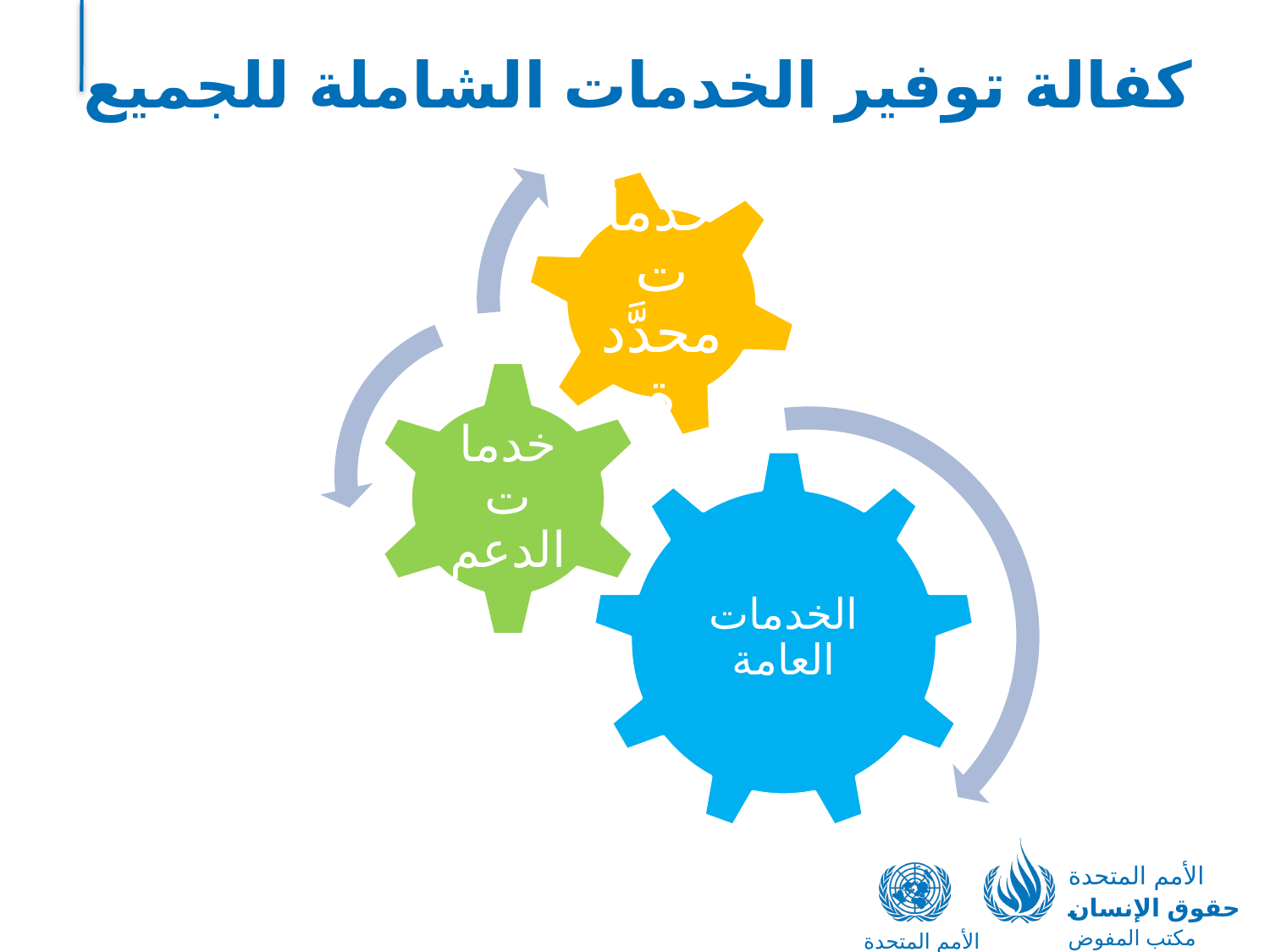

# كفالة توفير الخدمات الشاملة للجميع
الخدمات العامة
خدمات الدعم
خدمات محدَّدة
الأمم المتحدة
حقوق الإنسان
مكتب المفوض السامي
الأمم المتحدة